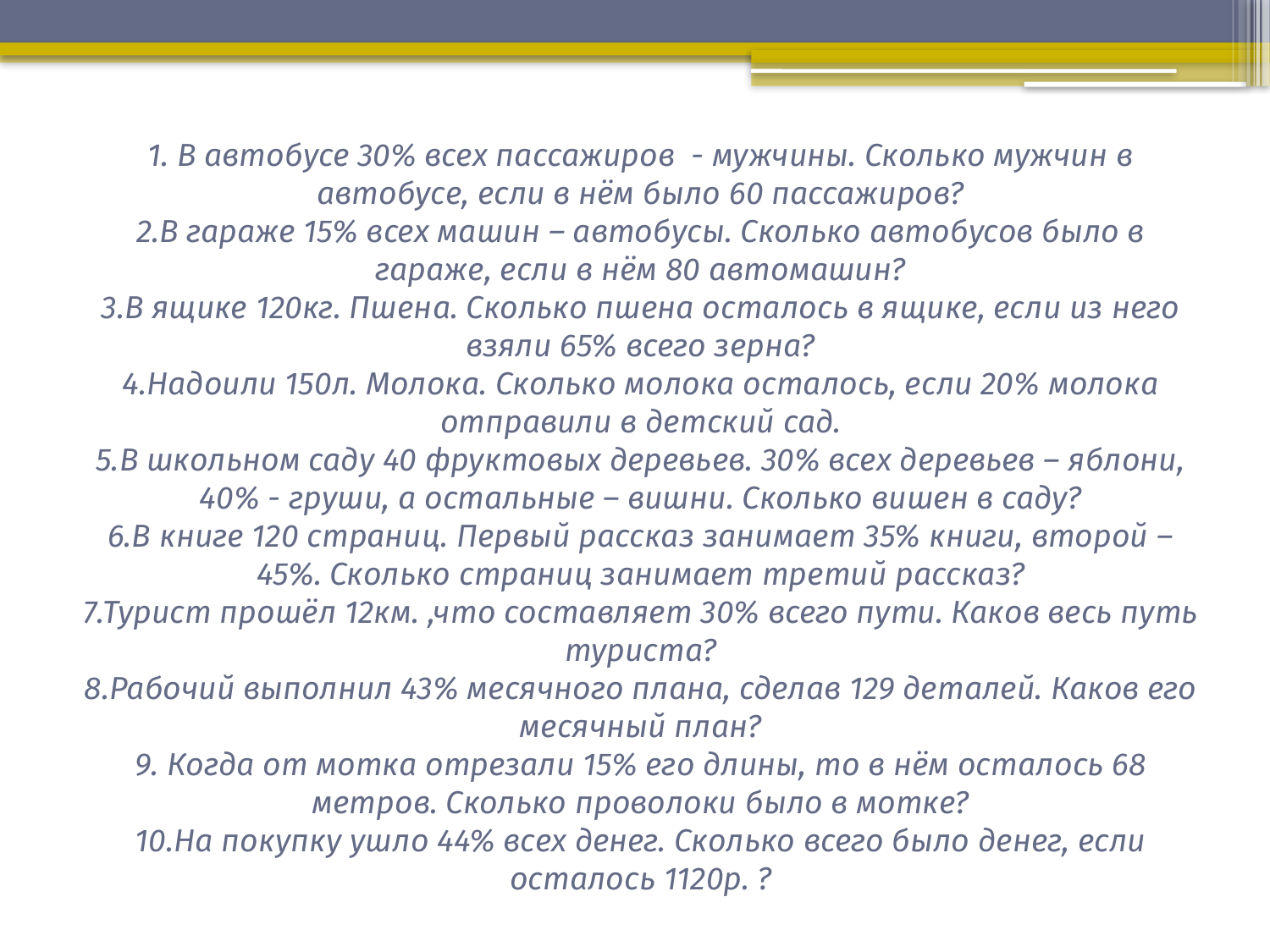

# 1. В автобусе 30% всех пассажиров  - мужчины. Сколько мужчин в автобусе, если в нём было 60 пассажиров? 2.В гараже 15% всех машин – автобусы. Сколько автобусов было в гараже, если в нём 80 автомашин? 3.В ящике 120кг. Пшена. Сколько пшена осталось в ящике, если из него взяли 65% всего зерна? 4.Надоили 150л. Молока. Сколько молока осталось, если 20% молока отправили в детский сад. 5.В школьном саду 40 фруктовых деревьев. 30% всех деревьев – яблони, 40% - груши, а остальные – вишни. Сколько вишен в саду? 6.В книге 120 страниц. Первый рассказ занимает 35% книги, второй – 45%. Сколько страниц занимает третий рассказ? 7.Турист прошёл 12км. ,что составляет 30% всего пути. Каков весь путь туриста? 8.Рабочий выполнил 43% месячного плана, сделав 129 деталей. Каков его месячный план? 9. Когда от мотка отрезали 15% его длины, то в нём осталось 68 метров. Сколько проволоки было в мотке? 10.На покупку ушло 44% всех денег. Сколько всего было денег, если осталось 1120р. ?